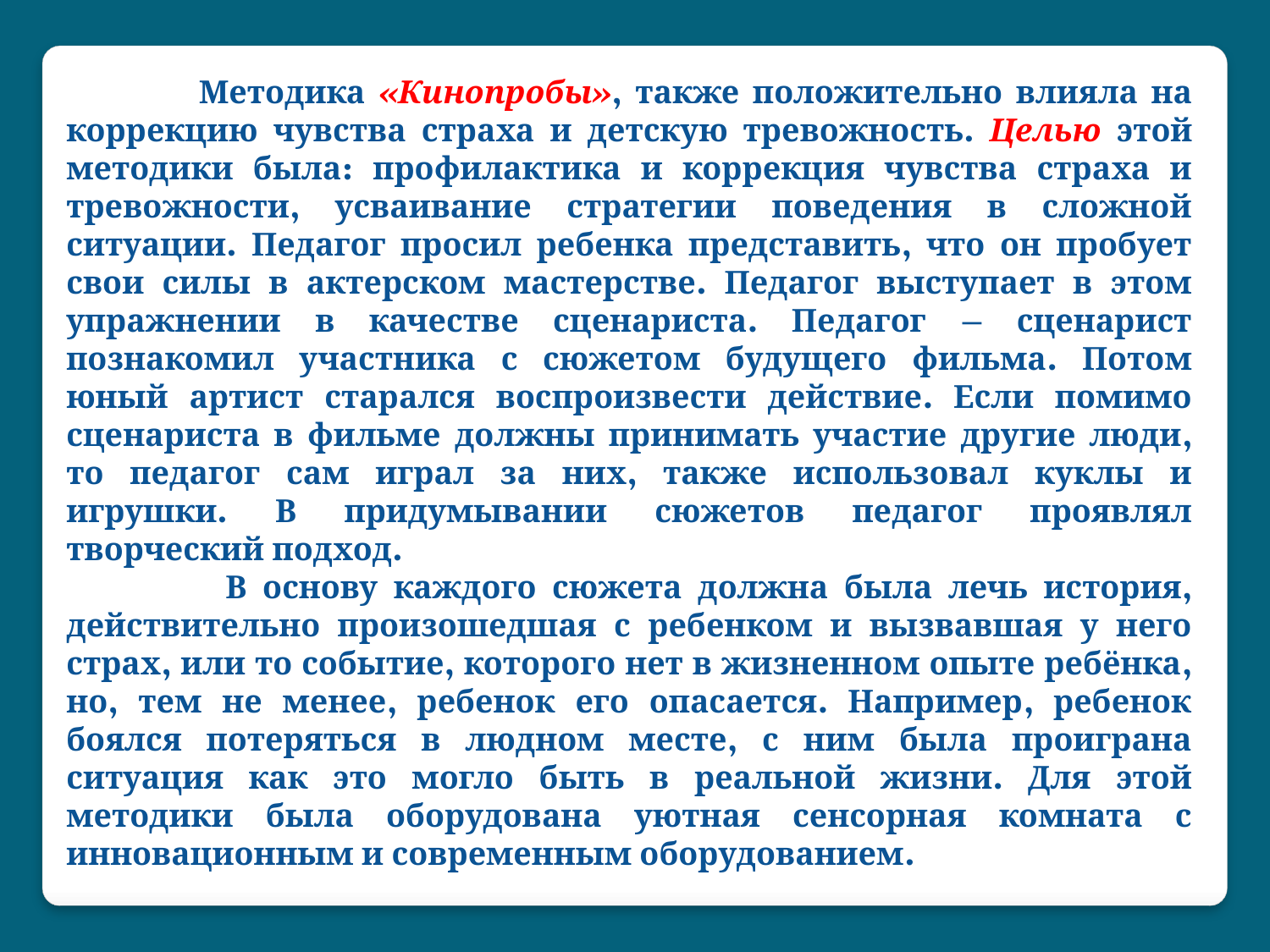

Методика «Кинопробы», также положительно влияла на коррекцию чувства страха и детскую тревожность. Целью этой методики была: профилактика и коррекция чувства страха и тревожности, усваивание стратегии поведения в сложной ситуации. Педагог просил ребенка представить, что он пробует свои силы в актерском мастерстве. Педагог выступает в этом упражнении в качестве сценариста. Педагог – сценарист познакомил участника с сюжетом будущего фильма. Потом юный артист старался воспроизвести действие. Если помимо сценариста в фильме должны принимать участие другие люди, то педагог сам играл за них, также использовал куклы и игрушки. В придумывании сюжетов педагог проявлял творческий подход.
          В основу каждого сюжета должна была лечь история, действительно произошедшая с ребенком и вызвавшая у него страх, или то событие, которого нет в жизненном опыте ребёнка, но, тем не менее, ребенок его опасается. Например, ребенок боялся потеряться в людном месте, с ним была проиграна ситуация как это могло быть в реальной жизни. Для этой методики была оборудована уютная сенсорная комната с инновационным и современным оборудованием.